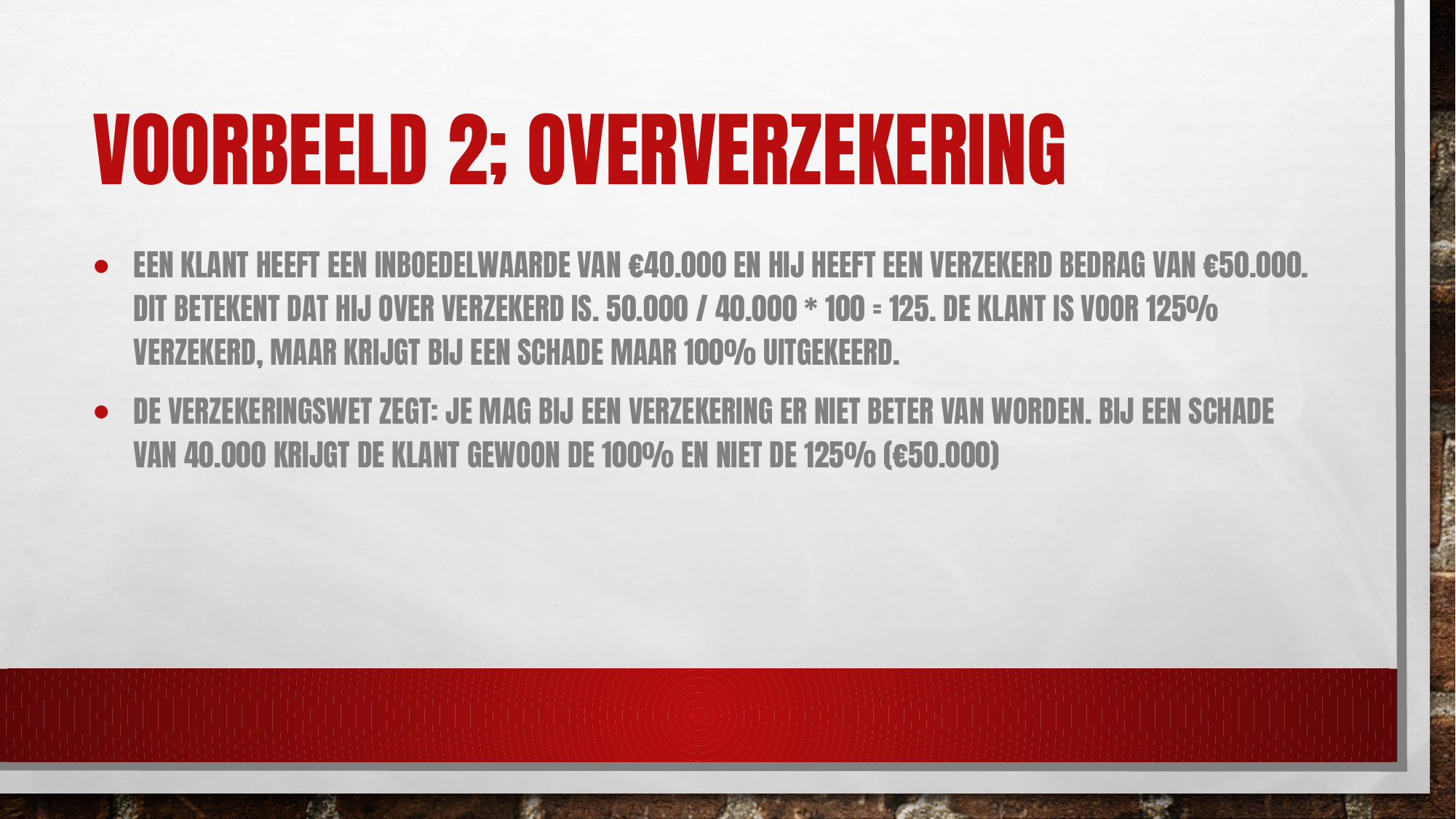

# Voorbeeld 2; oververzekering
Een klant heeft een inboedelwaarde van €40.000 en hij heeft een verzekerd bedrag van €50.000. Dit betekent dat hij over verzekerd is. 50.000 / 40.000 * 100 = 125. De klant is voor 125% verzekerd, maar krijgt bij een schade maar 100% uitgekeerd.
De verzekeringswet zegt: Je mag bij een verzekering er niet beter van worden. Bij een schade van 40.000 krijgt de klant gewoon de 100% en niet de 125% (€50.000)